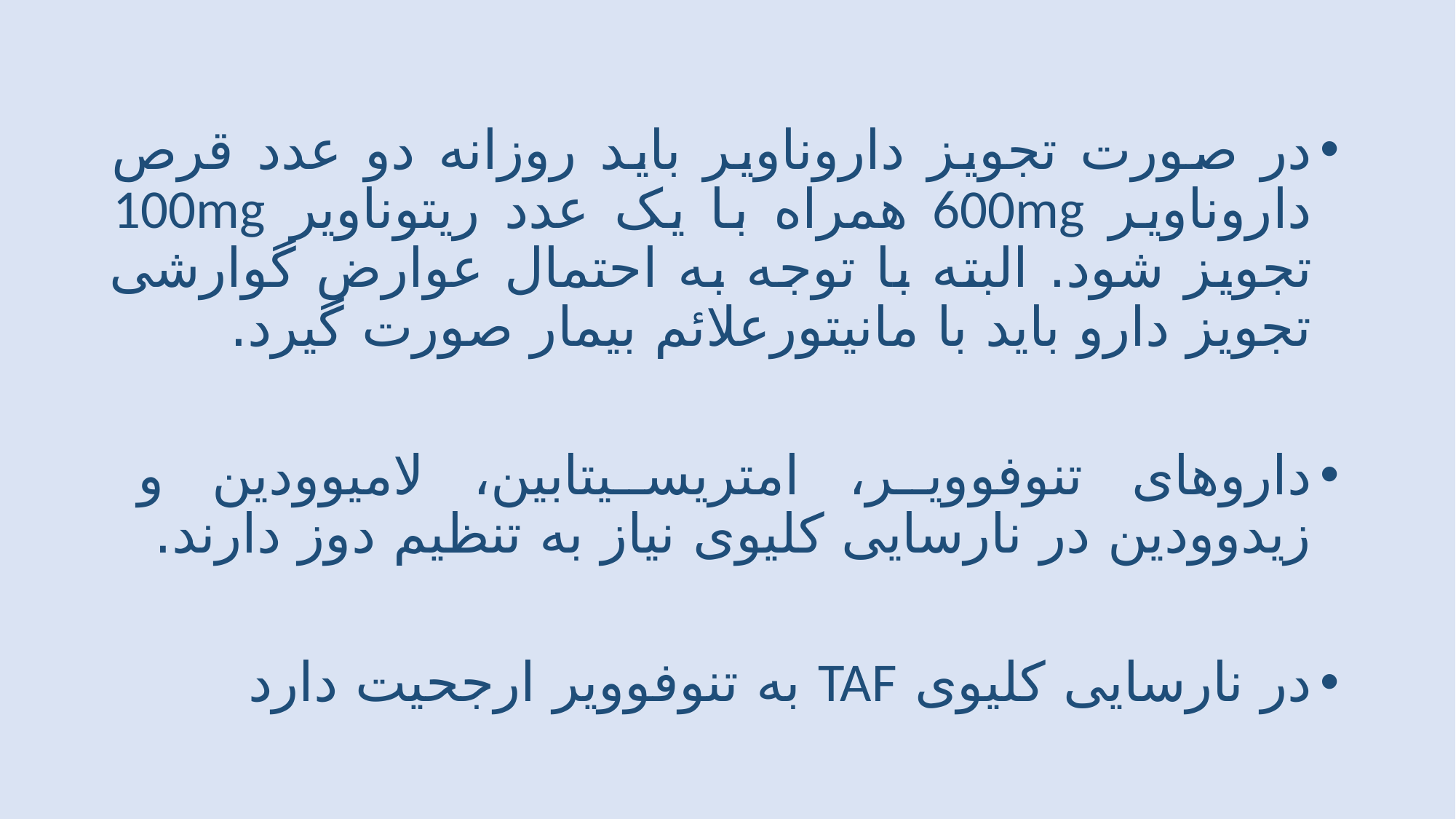

در صورت تجویز داروناویر باید روزانه دو عدد قرص داروناویر 600mg همراه با یک عدد ریتوناویر 100mg تجویز شود. البته با توجه به احتمال عوارض گوارشی تجویز دارو باید با مانیتورعلائم بیمار صورت گیرد.

داروهای تنوفوویر، امتریسیتابین، لامیوودین و زیدوودین در نارسایی کلیوی نیاز به تنظیم دوز دارند.

در نارسایی کلیوی TAF به تنوفوویر ارجحیت دارد